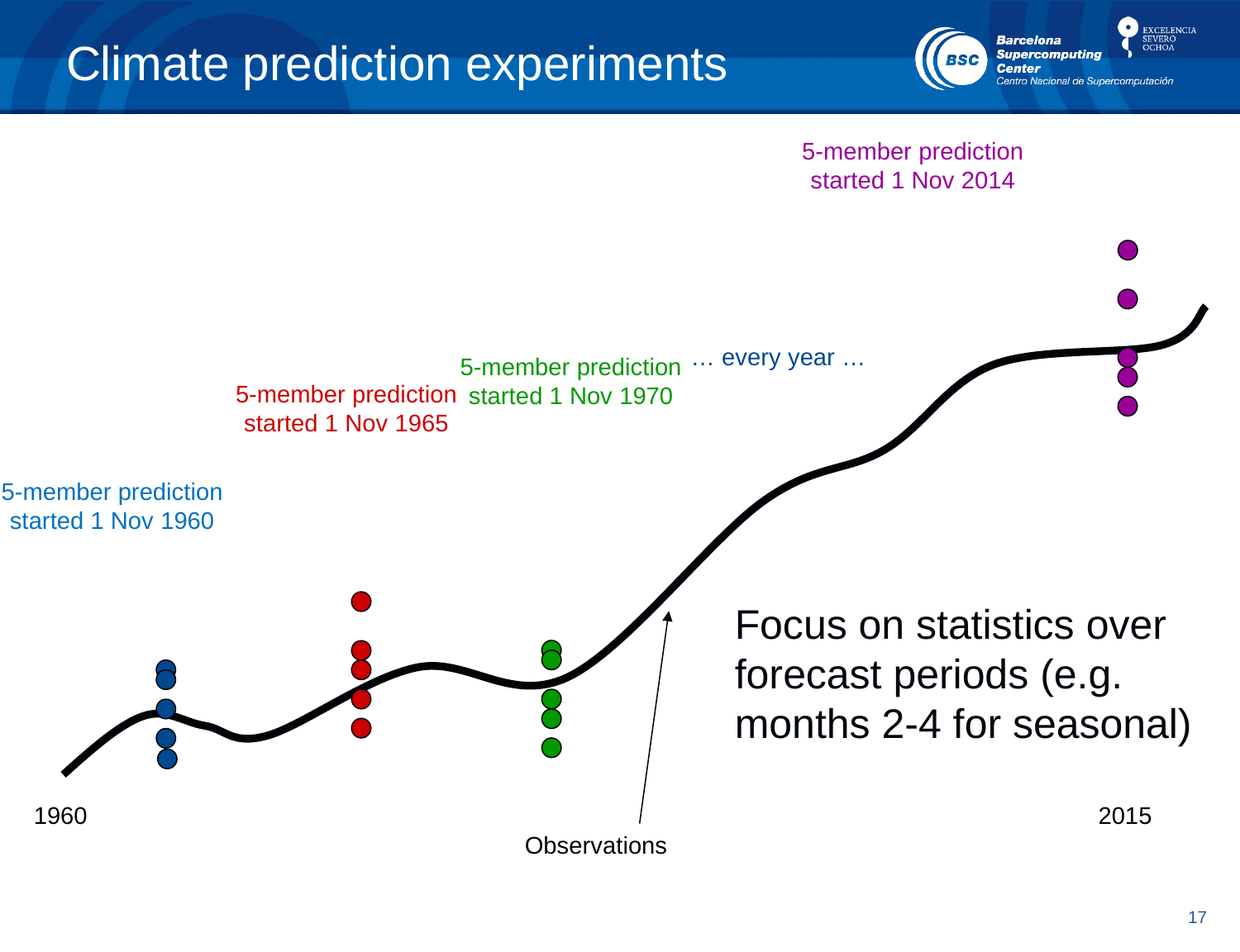

# Climate prediction experiments
5-member prediction started 1 Nov 2014

… every year …
5-member prediction started 1 Nov 1970

5-member prediction started 1 Nov 1965

5-member prediction started 1 Nov 1960

Focus on statistics over forecast periods (e.g. months 2-4 for seasonal)

 1960
 2015
Observations